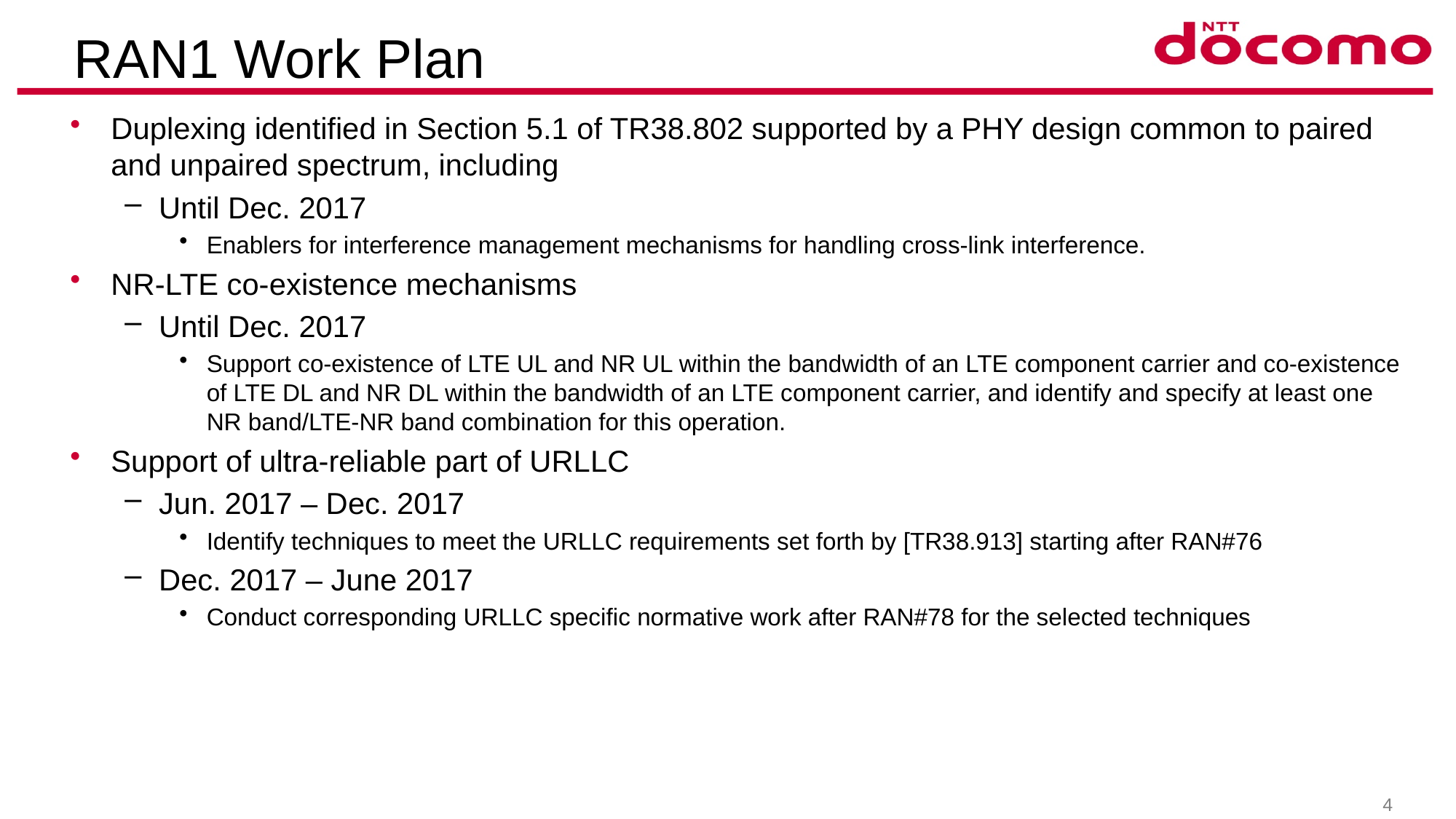

# RAN1 Work Plan
Duplexing identified in Section 5.1 of TR38.802 supported by a PHY design common to paired and unpaired spectrum, including
Until Dec. 2017
Enablers for interference management mechanisms for handling cross-link interference.
NR-LTE co-existence mechanisms
Until Dec. 2017
Support co-existence of LTE UL and NR UL within the bandwidth of an LTE component carrier and co-existence of LTE DL and NR DL within the bandwidth of an LTE component carrier, and identify and specify at least one NR band/LTE-NR band combination for this operation.
Support of ultra-reliable part of URLLC
Jun. 2017 – Dec. 2017
Identify techniques to meet the URLLC requirements set forth by [TR38.913] starting after RAN#76
Dec. 2017 – June 2017
Conduct corresponding URLLC specific normative work after RAN#78 for the selected techniques